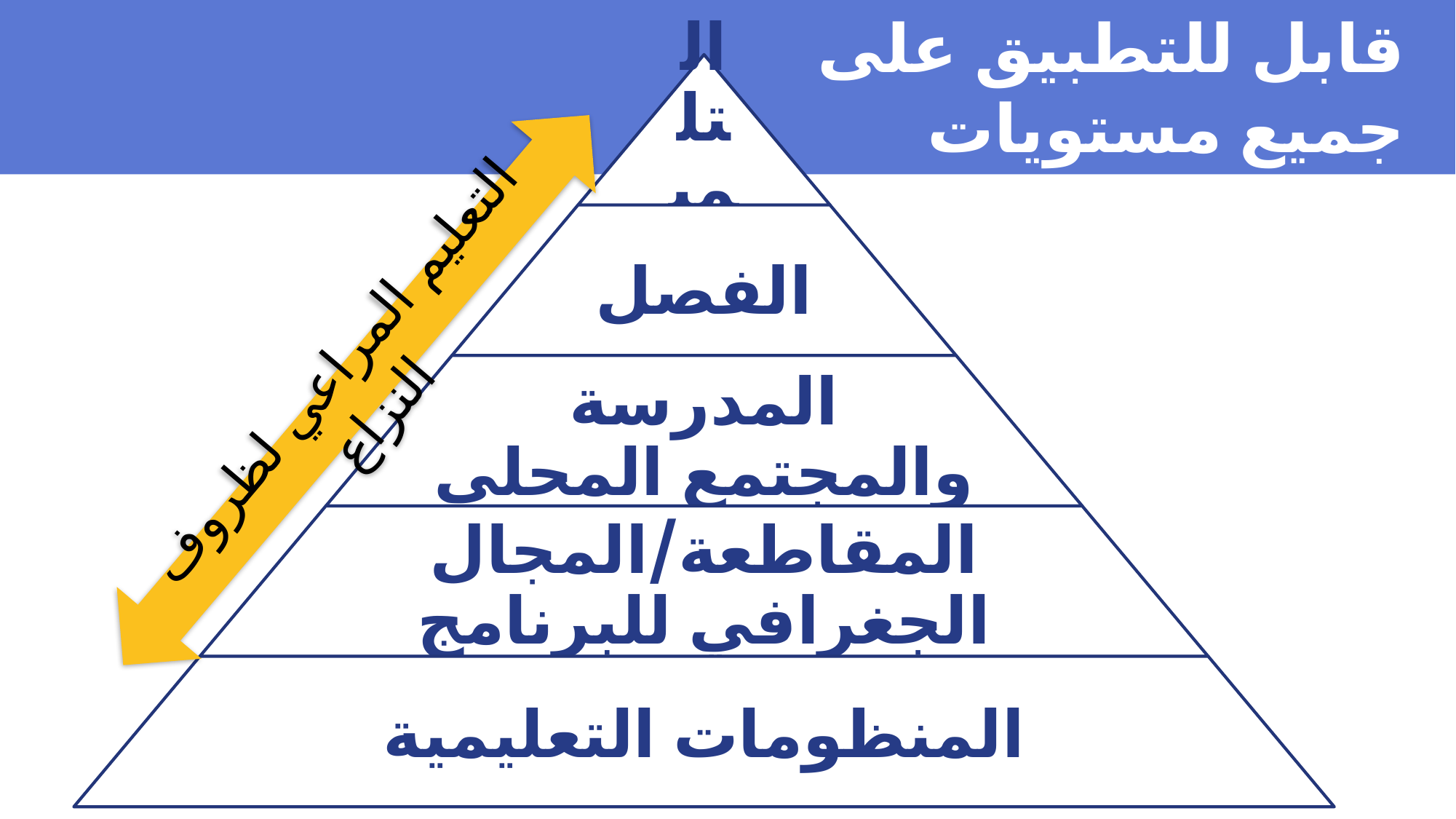

قابل للتطبيق على جميع مستويات التعليم
التلميذ
الفصل
المدرسة والمجتمع المحلي
المقاطعة/المجال الجغرافي للبرنامج
المنظومات التعليمية
التعليم المراعي لظروف النزاع